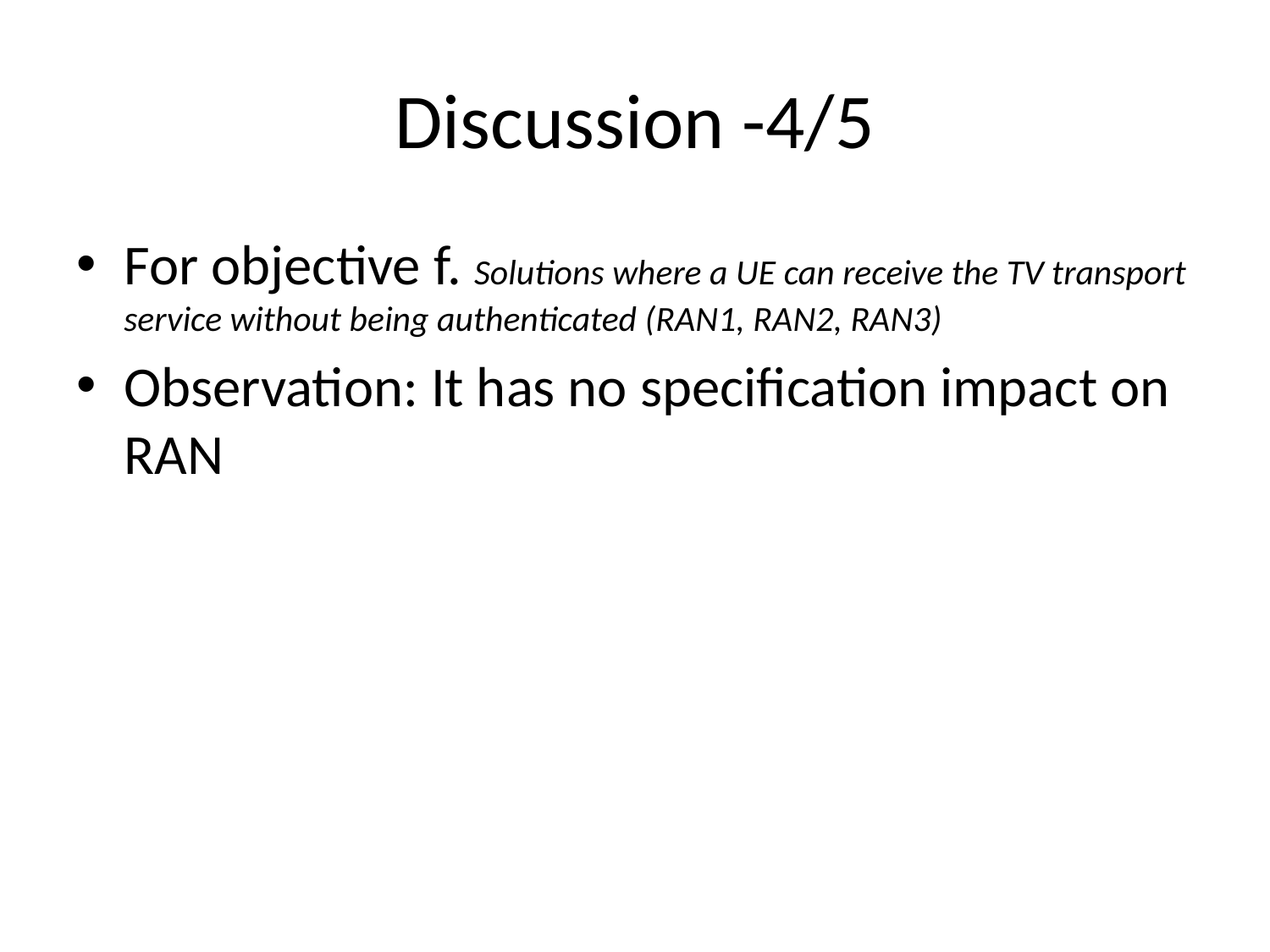

# Discussion -4/5
For objective f. Solutions where a UE can receive the TV transport service without being authenticated (RAN1, RAN2, RAN3)
Observation: It has no specification impact on RAN